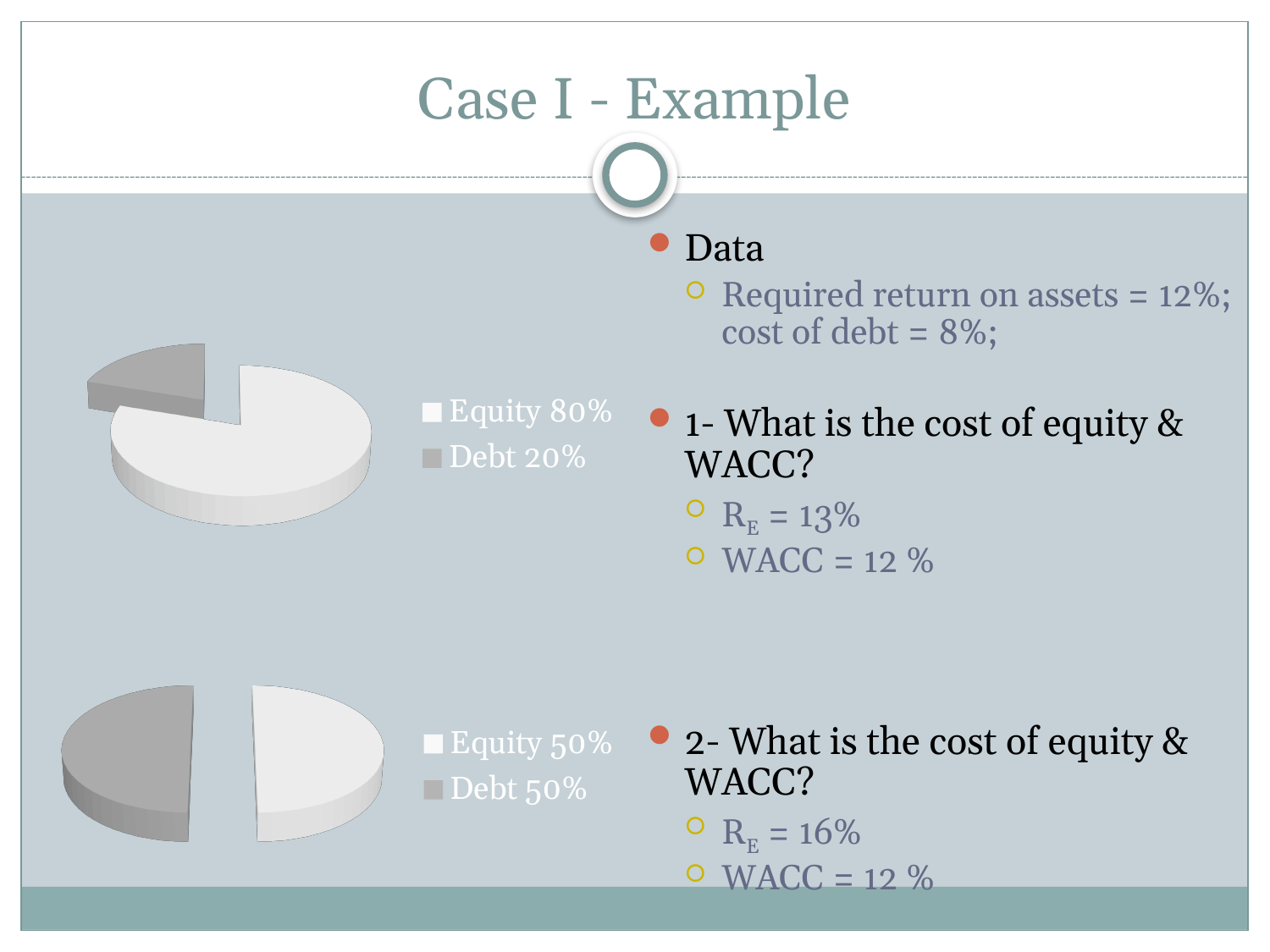

# Case I - Example
Data
Required return on assets = 12%; cost of debt = 8%;

1- What is the cost of equity & WACC?
RE = 13%
WACC = 12 %

2- What is the cost of equity & WACC?
RE = 16%
WACC = 12 %

[unsupported chart]

[unsupported chart]